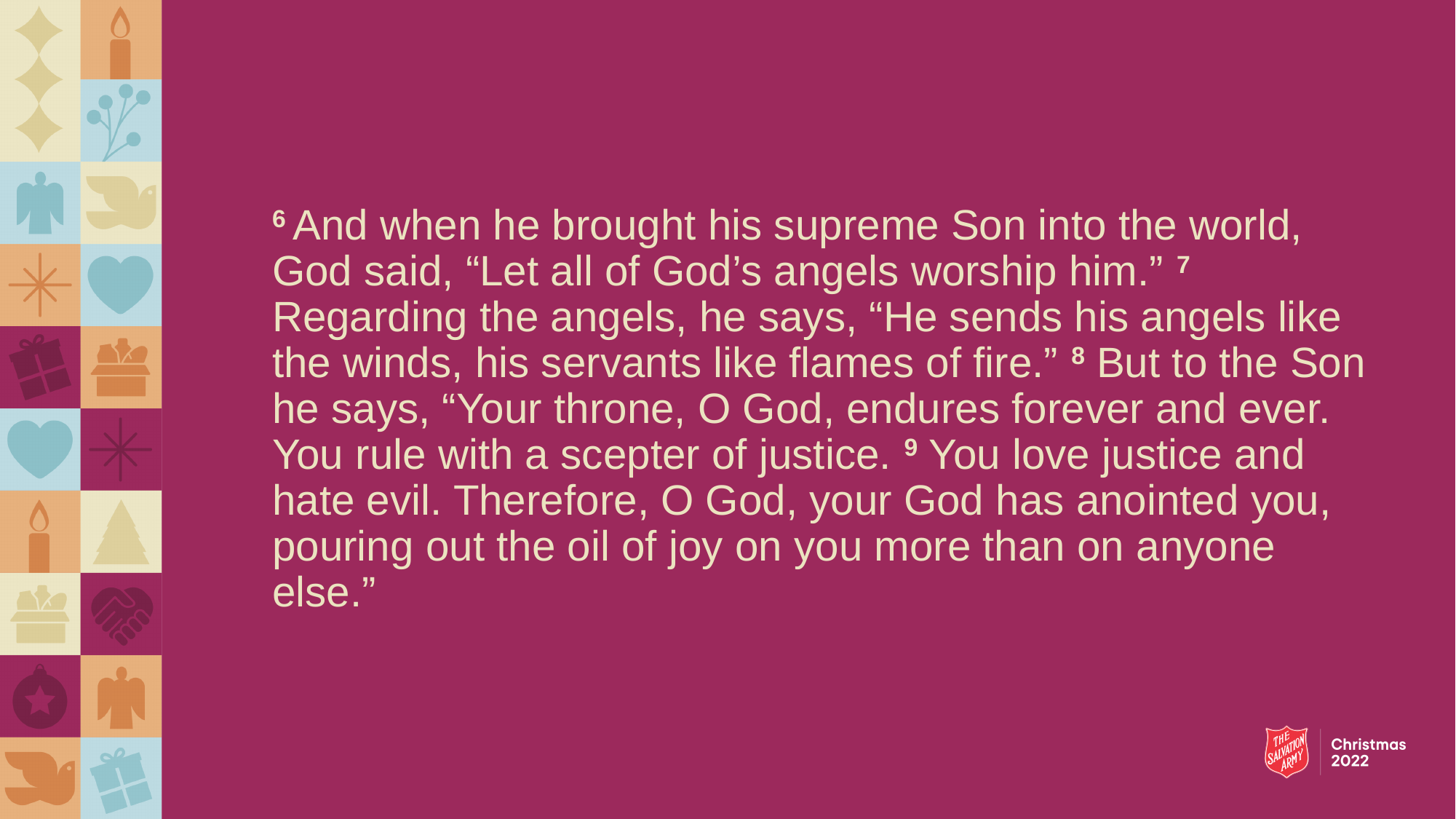

6 And when he brought his supreme Son into the world, God said, “Let all of God’s angels worship him.” 7 Regarding the angels, he says, “He sends his angels like the winds, his servants like flames of fire.” 8 But to the Son he says, “Your throne, O God, endures forever and ever. You rule with a scepter of justice. 9 You love justice and hate evil. Therefore, O God, your God has anointed you, pouring out the oil of joy on you more than on anyone else.”